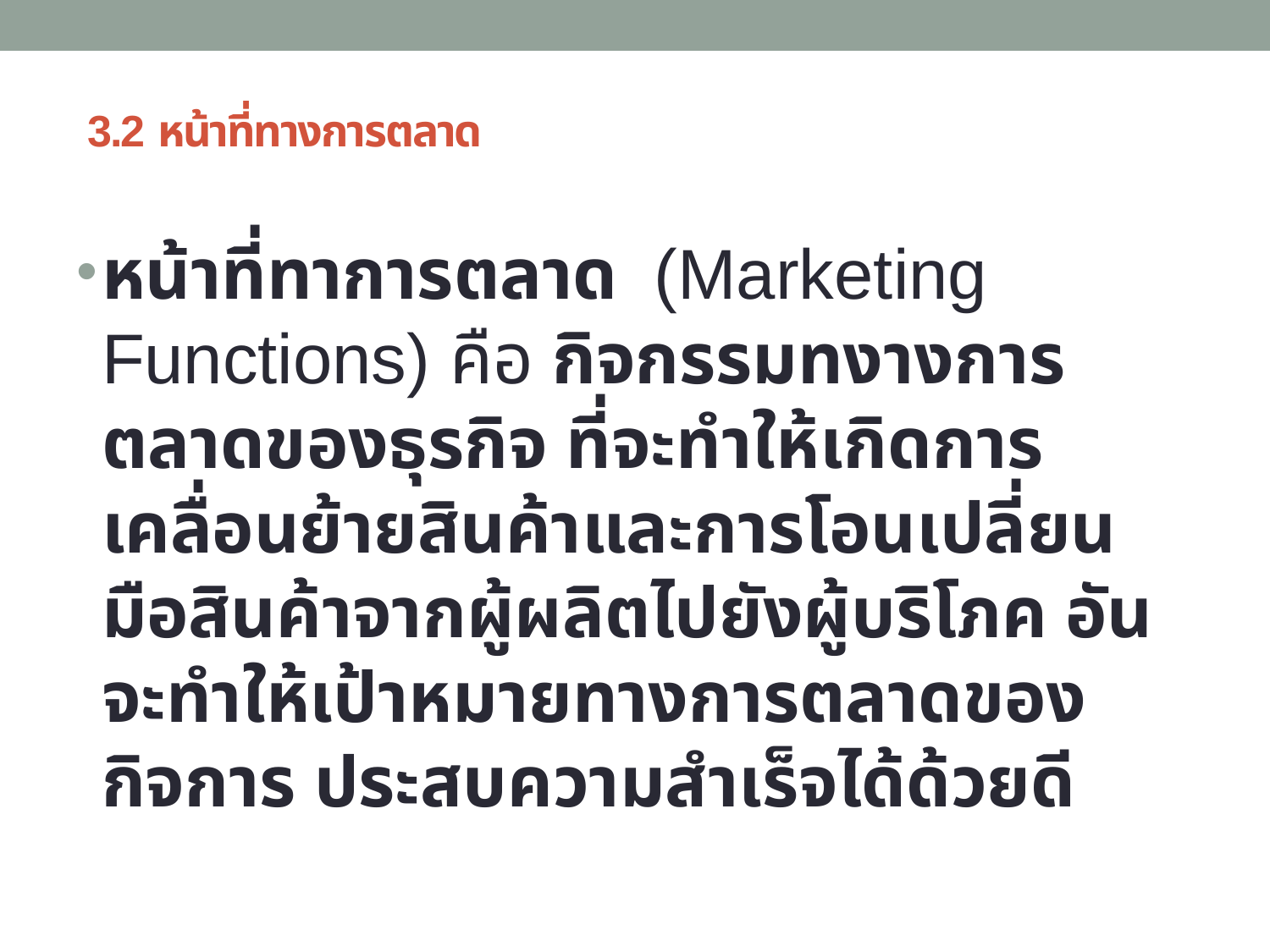

# 3.2 หน้าที่ทางการตลาด
หน้าที่ทาการตลาด  (Marketing Functions) คือ กิจกรรมทงางการตลาดของธุรกิจ ที่จะทำให้เกิดการเคลื่อนย้ายสินค้าและการโอนเปลี่ยนมือสินค้าจากผู้ผลิตไปยังผู้บริโภค อันจะทำให้เป้าหมายทางการตลาดของกิจการ ประสบความสำเร็จได้ด้วยดี